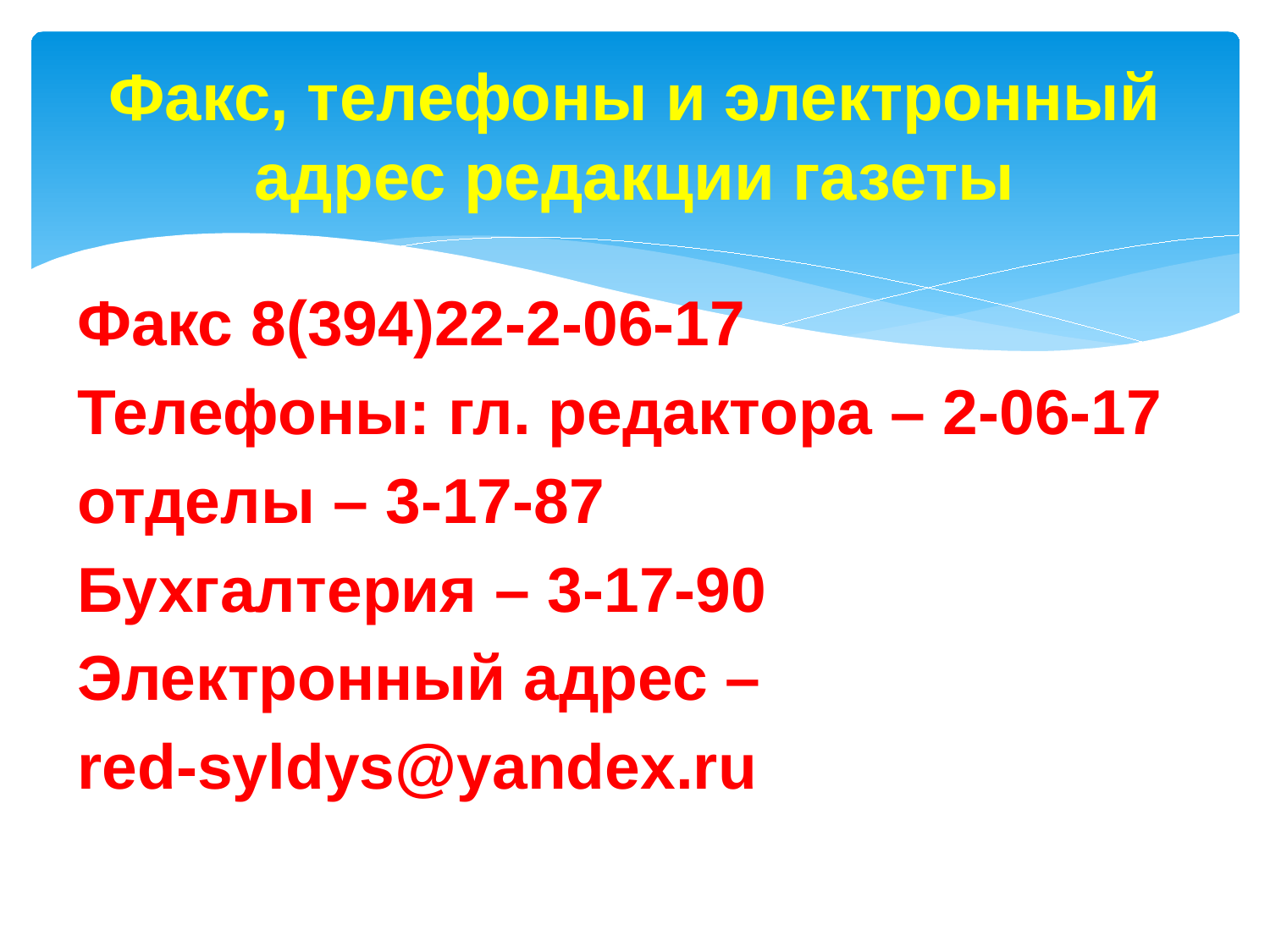

# Факс, телефоны и электронный адрес редакции газеты
Факс 8(394)22-2-06-17
Телефоны: гл. редактора – 2-06-17
отделы – 3-17-87
Бухгалтерия – 3-17-90
Электронный адрес –
red-syldys@yandex.ru